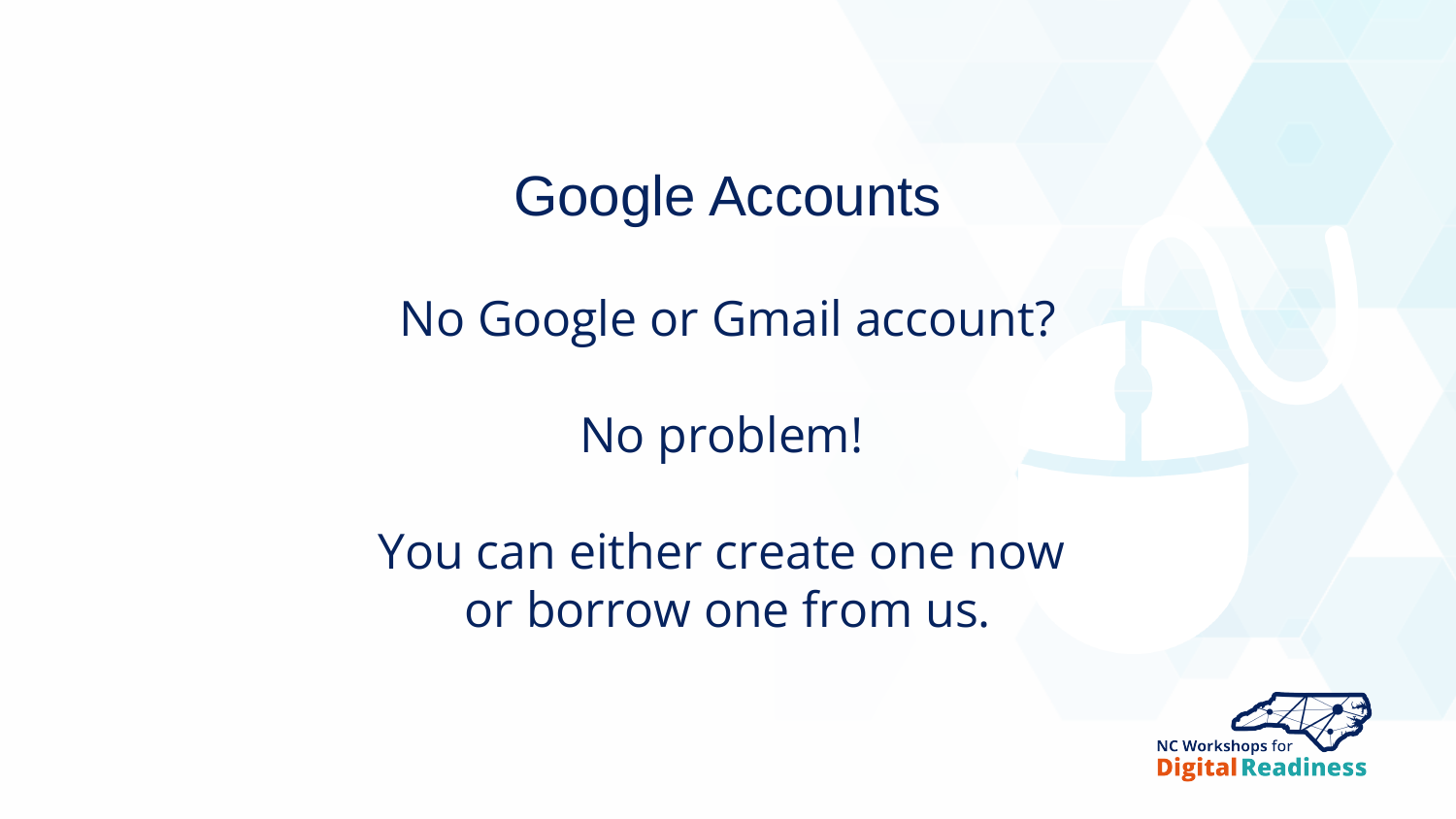

Google Accounts
No Google or Gmail account?

No problem!

You can either create one now
or borrow one from us.